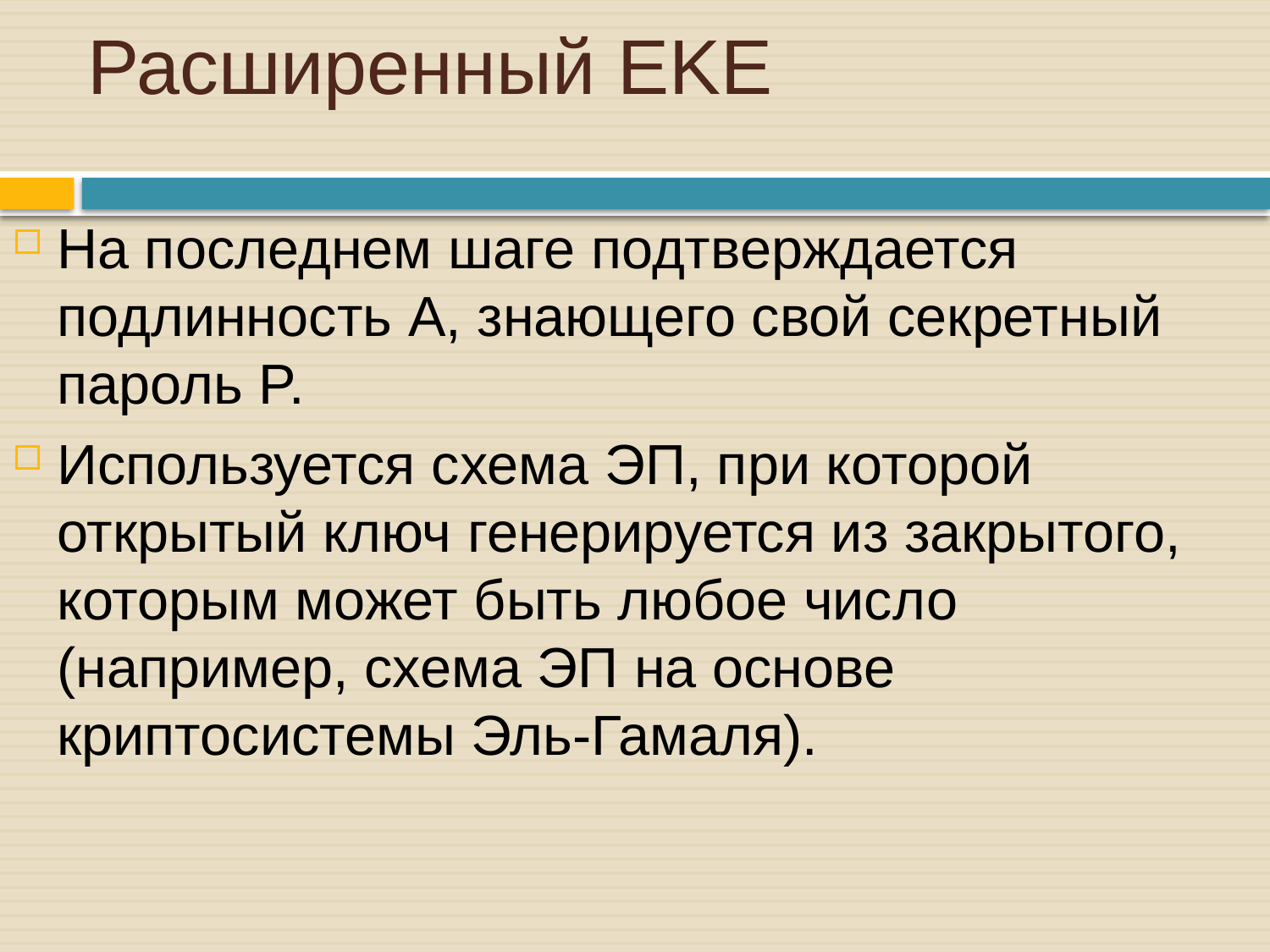

# Расширенный EKE
На последнем шаге подтверждается подлинность A, знающего свой секретный пароль P.
Используется схема ЭП, при которой открытый ключ генерируется из закрытого, которым может быть любое число (например, схема ЭП на основе криптосистемы Эль-Гамаля).